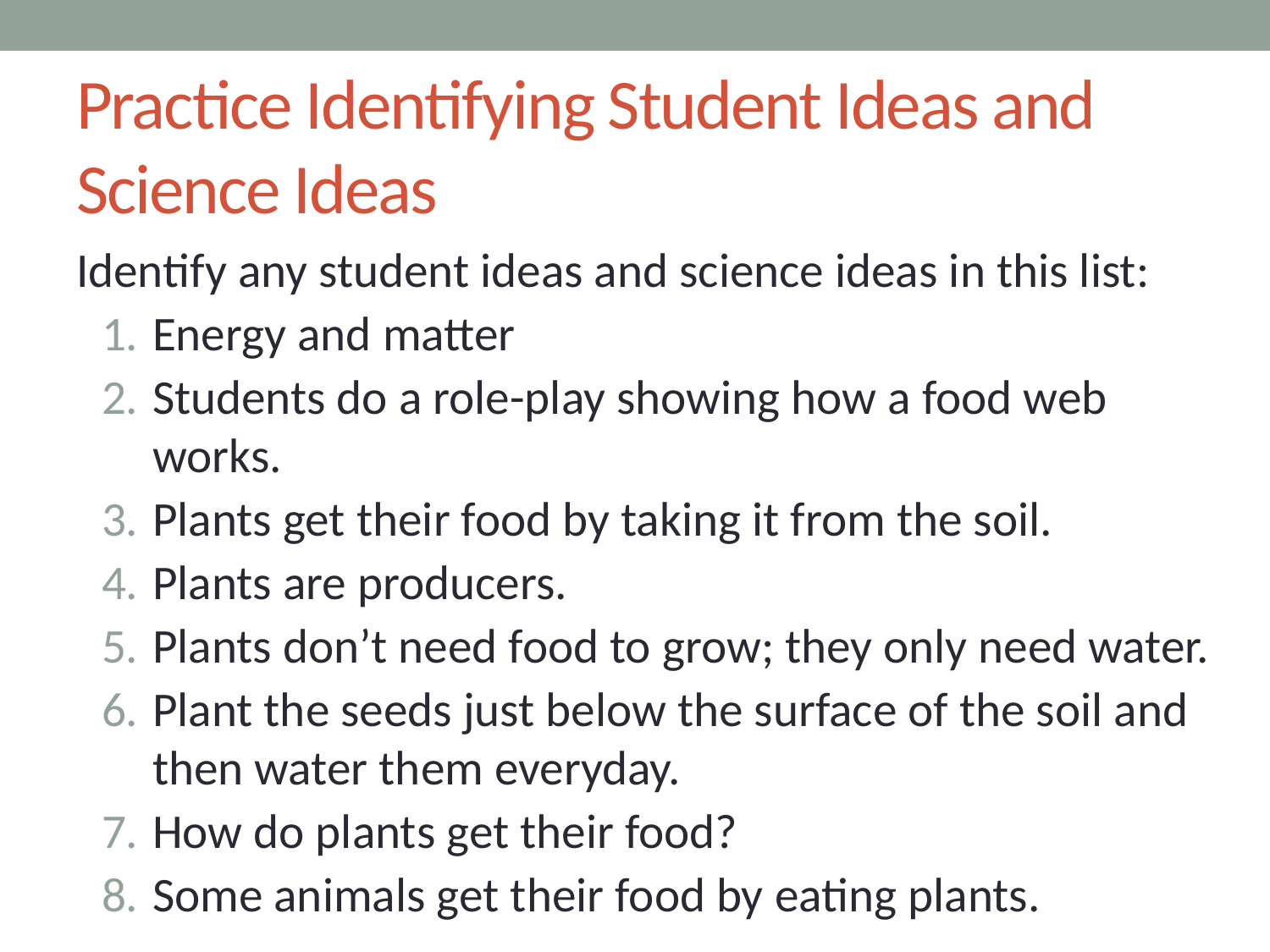

# Practice Identifying Student Ideas and Science Ideas
Identify any student ideas and science ideas in this list:
Energy and matter
Students do a role-play showing how a food web works.
Plants get their food by taking it from the soil.
Plants are producers.
Plants don’t need food to grow; they only need water.
Plant the seeds just below the surface of the soil and then water them everyday.
How do plants get their food?
Some animals get their food by eating plants.